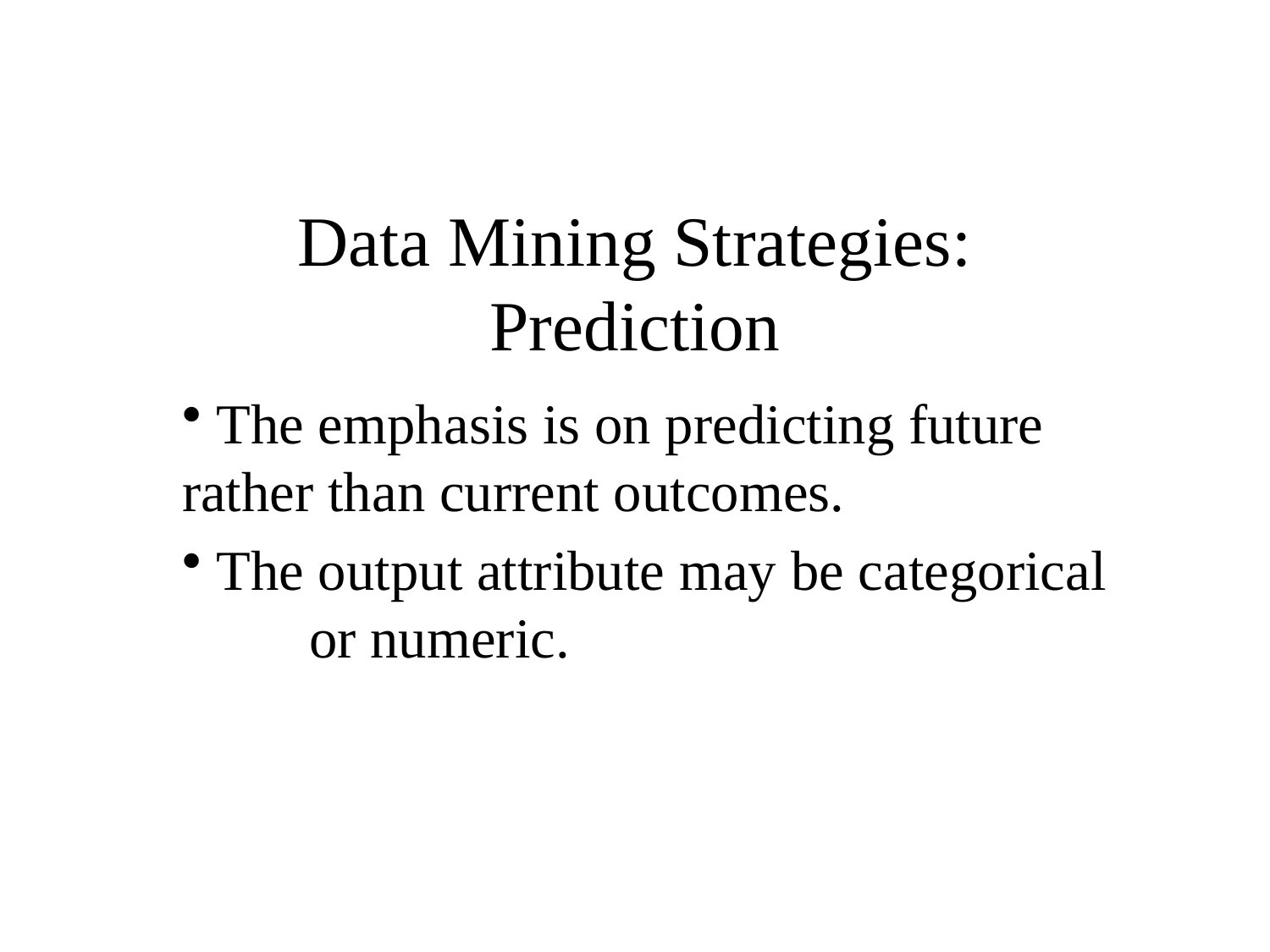

# Data Mining Strategies: Prediction
 The emphasis is on predicting future 	rather than current outcomes.
 The output attribute may be categorical 	or numeric.